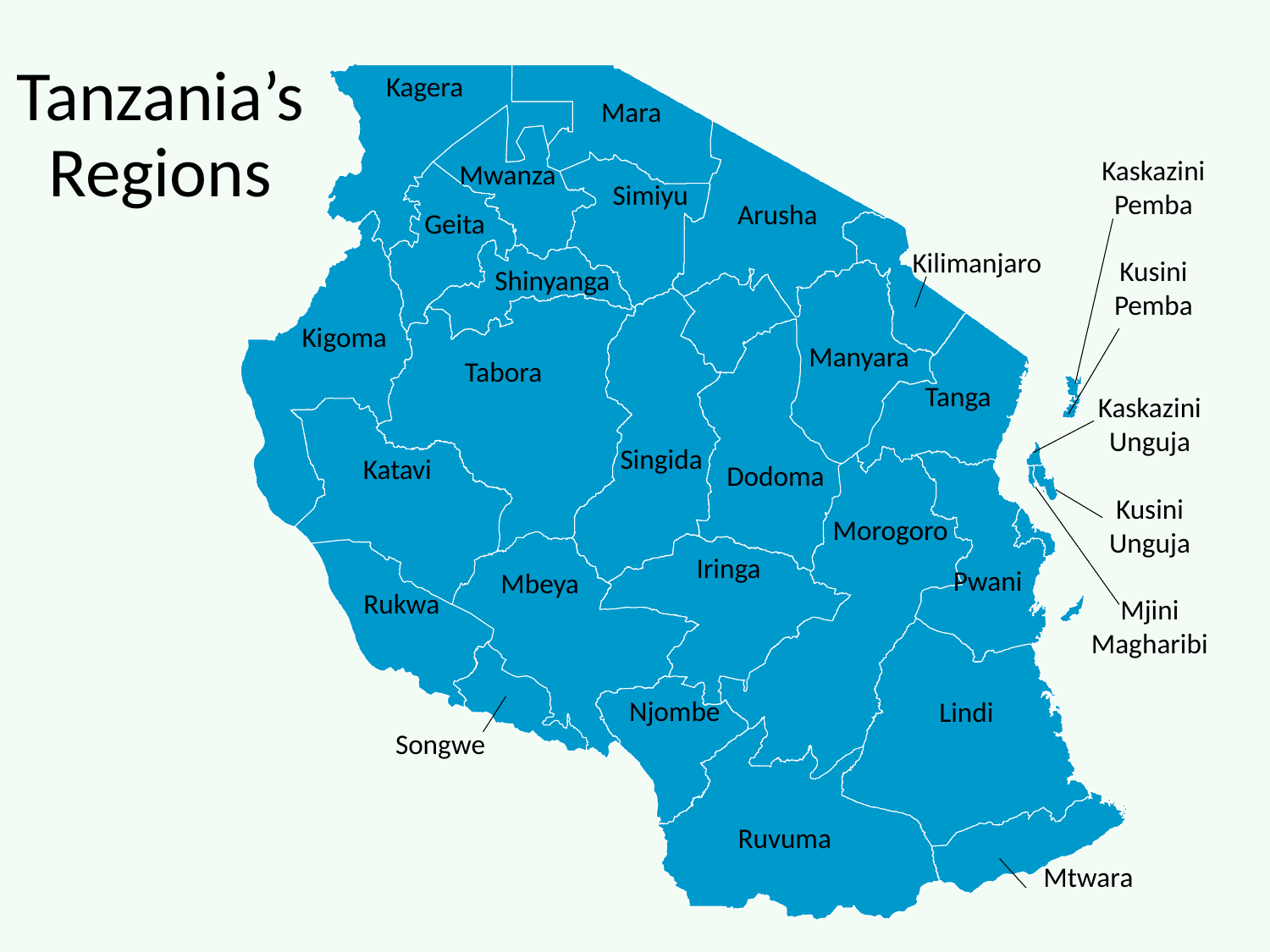

# Tanzania’s Regions
Kagera

Mara

Kaskazini Pemba

Kusini Pemba

Mwanza

Simiyu

Arusha

Geita

Kilimanjaro

Shinyanga

Kigoma

Manyara

Tabora

Tanga

Kaskazini Unguja

Kusini Unguja

Mjini Magharibi

Singida

Katavi

Dodoma

Morogoro

Iringa

Pwani

Mbeya

Rukwa

Njombe

Lindi

Songwe

Ruvuma

Mtwara